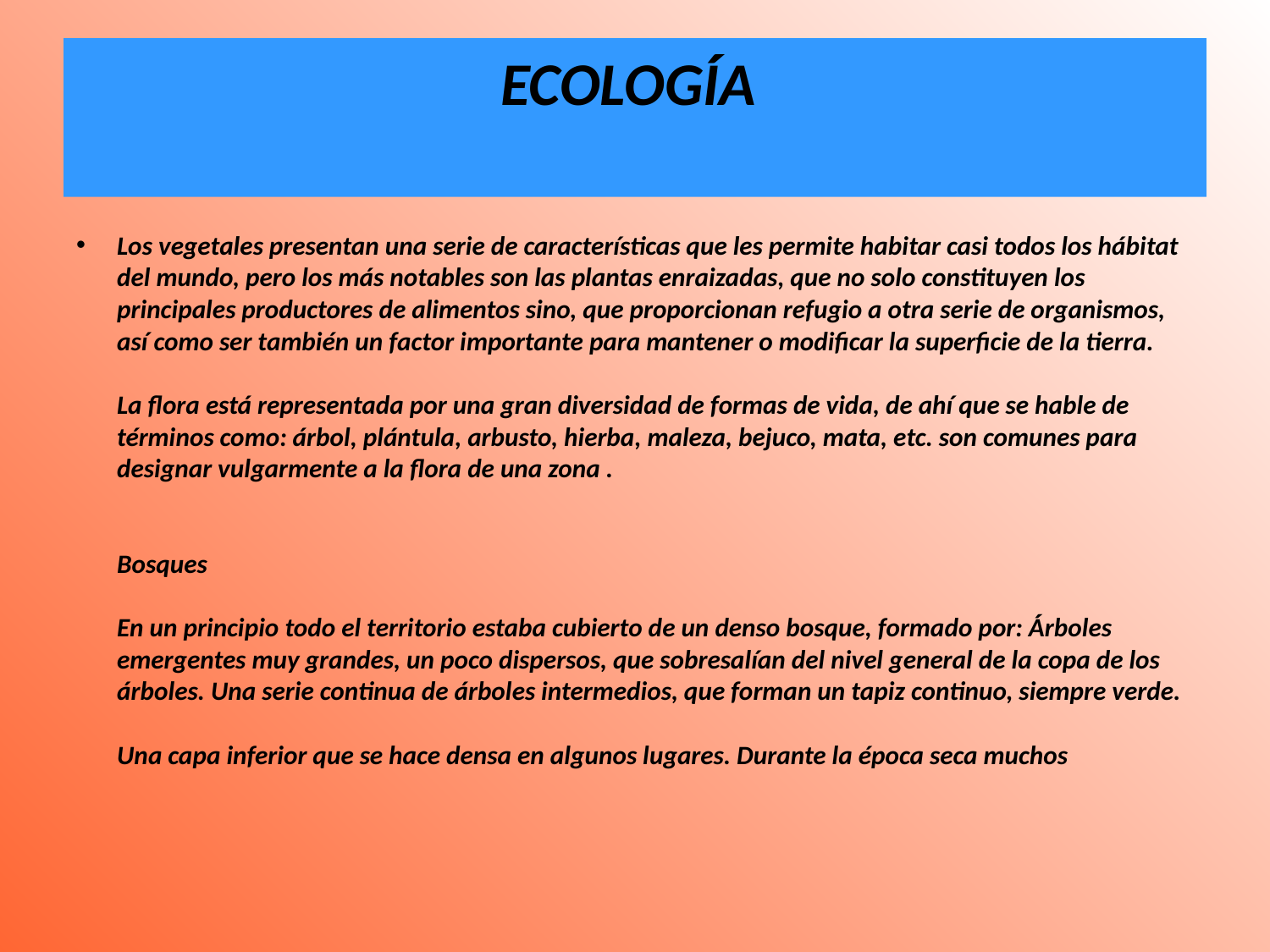

# ECOLOGÍA
Los vegetales presentan una serie de características que les permite habitar casi todos los hábitat del mundo, pero los más notables son las plantas enraizadas, que no solo constituyen los principales productores de alimentos sino, que proporcionan refugio a otra serie de organismos, así como ser también un factor importante para mantener o modificar la superficie de la tierra.
La flora está representada por una gran diversidad de formas de vida, de ahí que se hable de términos como: árbol, plántula, arbusto, hierba, maleza, bejuco, mata, etc. son comunes para designar vulgarmente a la flora de una zona .
Bosques
En un principio todo el territorio estaba cubierto de un denso bosque, formado por: Árboles emergentes muy grandes, un poco dispersos, que sobresalían del nivel general de la copa de los árboles. Una serie continua de árboles intermedios, que forman un tapiz continuo, siempre verde.
Una capa inferior que se hace densa en algunos lugares. Durante la época seca muchos